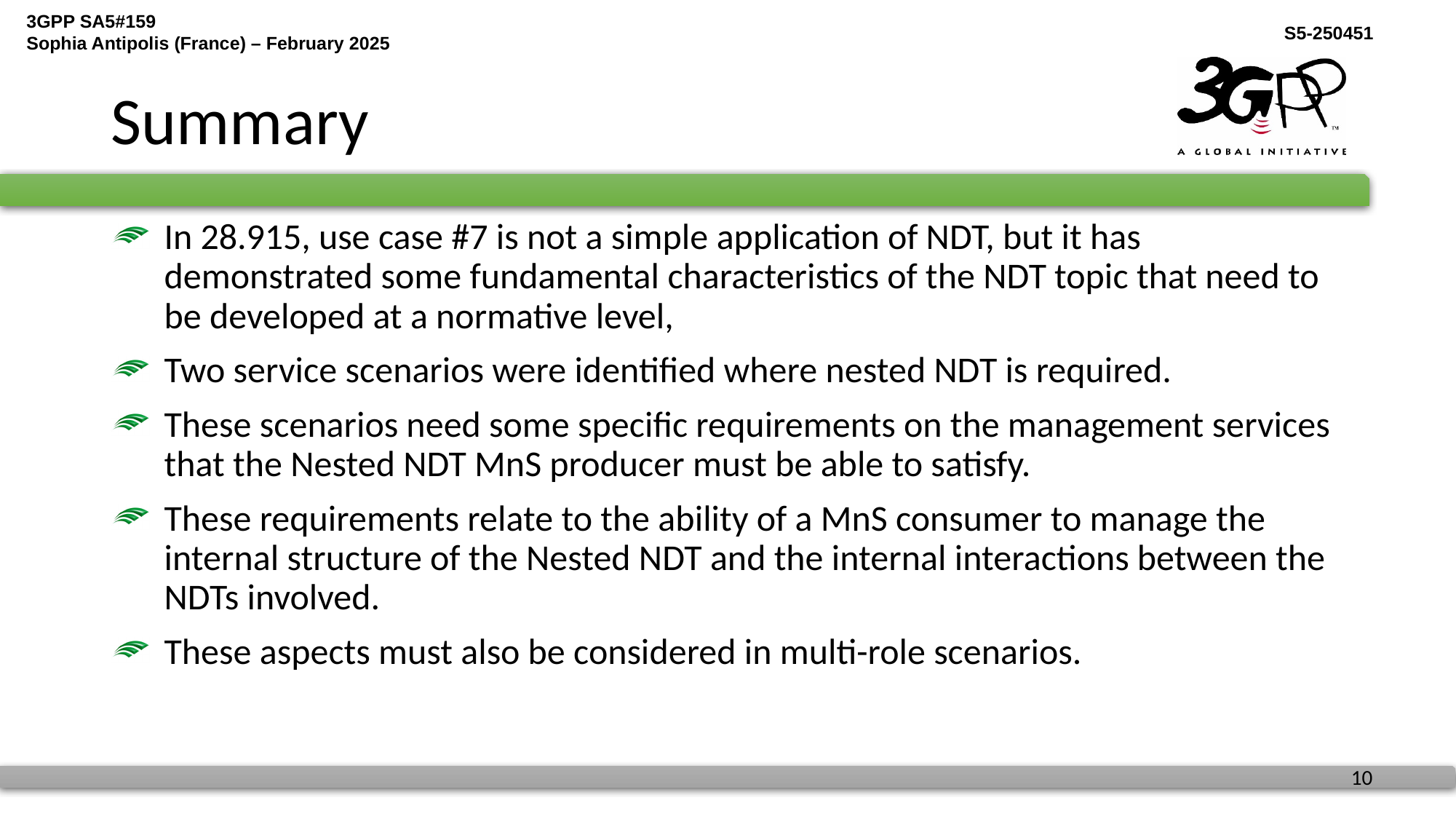

# Summary
In 28.915, use case #7 is not a simple application of NDT, but it has demonstrated some fundamental characteristics of the NDT topic that need to be developed at a normative level,
Two service scenarios were identified where nested NDT is required.
These scenarios need some specific requirements on the management services that the Nested NDT MnS producer must be able to satisfy.
These requirements relate to the ability of a MnS consumer to manage the internal structure of the Nested NDT and the internal interactions between the NDTs involved.
These aspects must also be considered in multi-role scenarios.